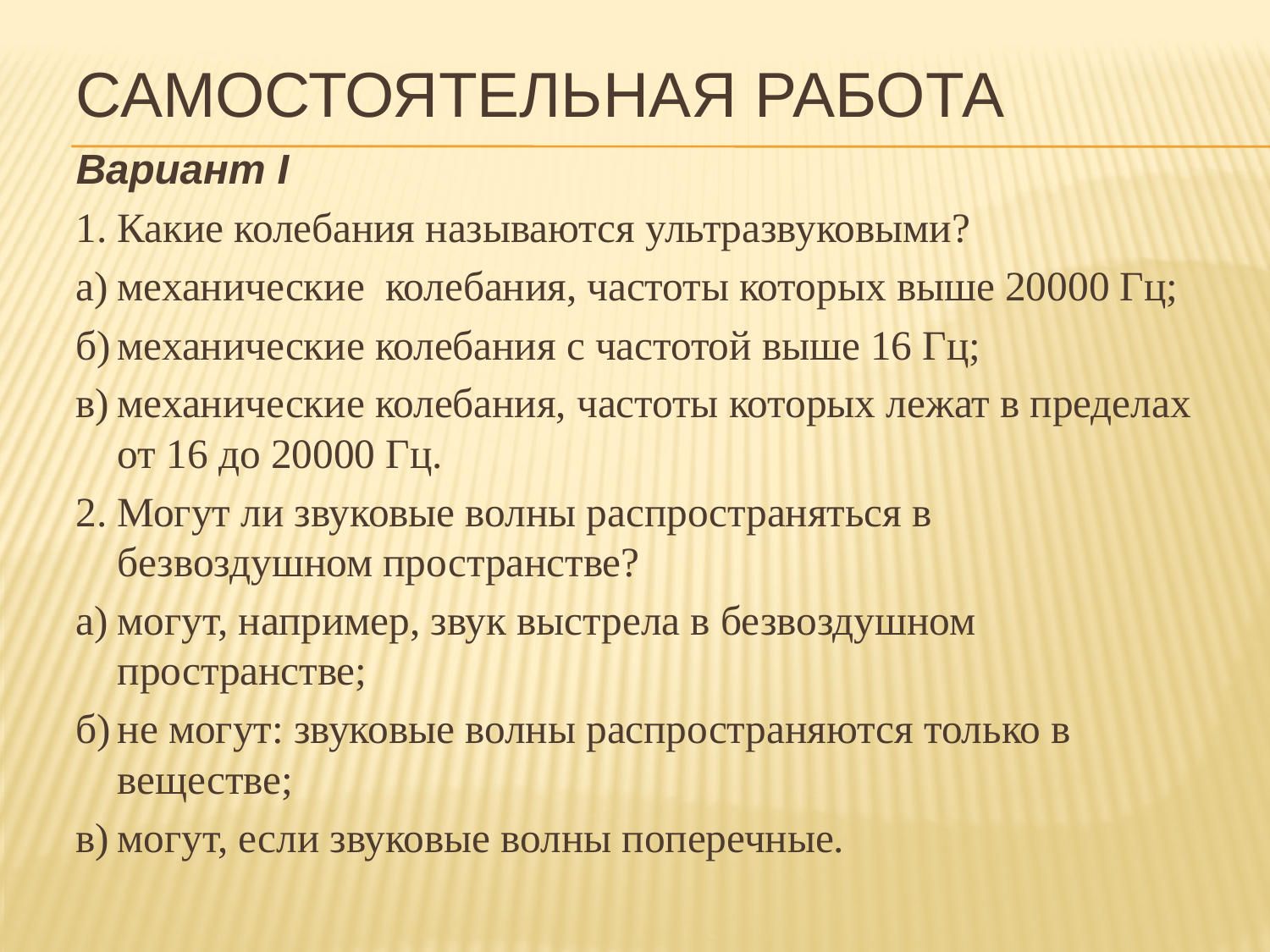

# Самостоятельная работа
Вариант I
1.	Какие колебания называются ультразвуковыми?
а)	механические  колебания, частоты которых выше 20000 Гц;
б)	механические колебания с частотой выше 16 Гц;
в)	механические колебания, частоты которых лежат в пределах от 16 до 20000 Гц.
2.	Могут ли звуковые волны распространяться в безвоздушном про­странстве?
а)	могут, например, звук выстрела в безвоздушном пространстве;
б)	не могут: звуковые волны распространяются только в веществе;
в)	могут, если звуковые волны поперечные.